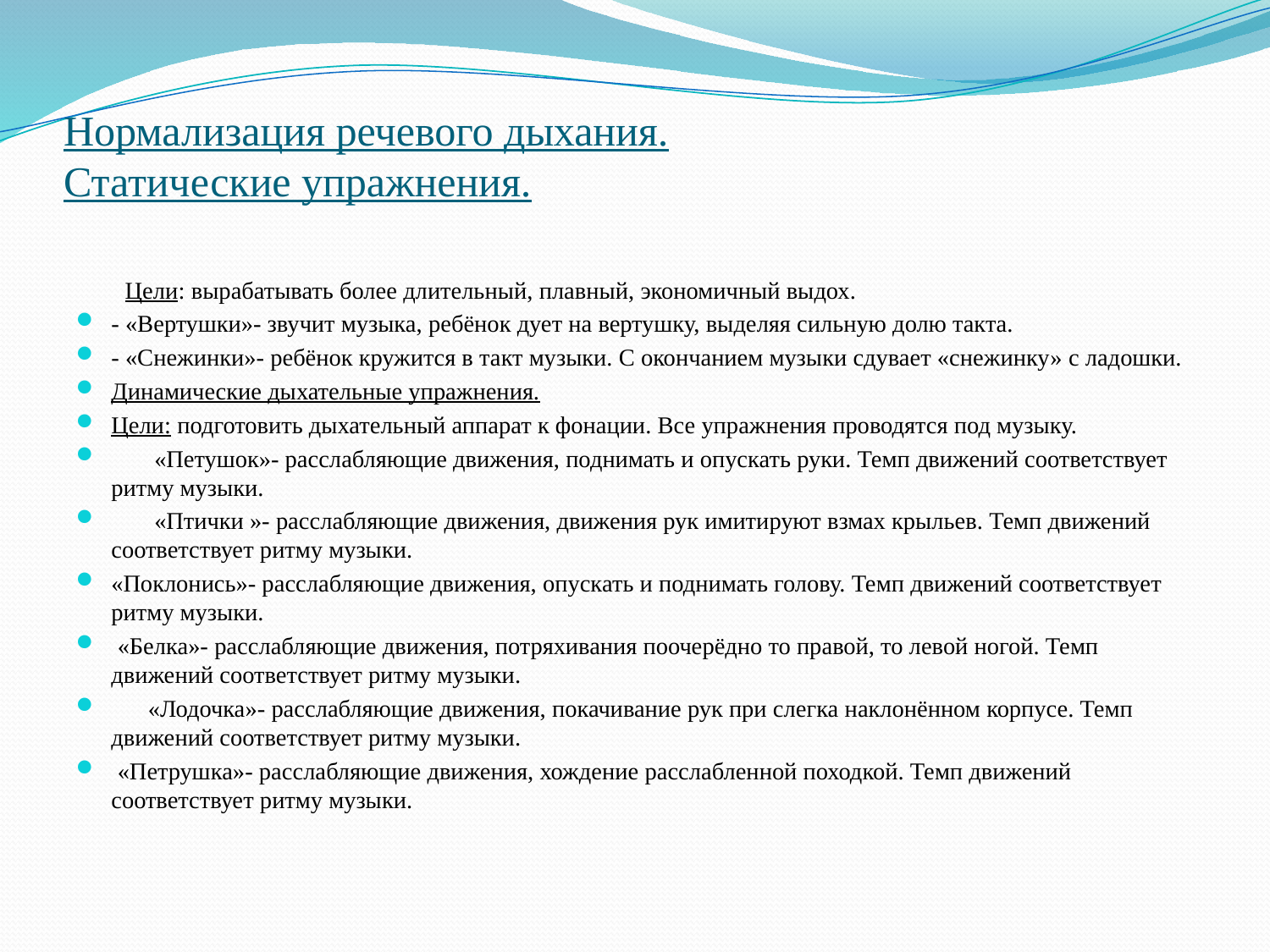

# Нормализация речевого дыхания. Статические упражнения.
        Цели: вырабатывать более длительный, плавный, экономичный выдох.
- «Вертушки»- звучит музыка, ребёнок дует на вертушку, выделяя сильную долю такта.
- «Снежинки»- ребёнок кружится в такт музыки. С окончанием музыки сдувает «снежинку» с ладошки.
Динамические дыхательные упражнения.
Цели: подготовить дыхательный аппарат к фонации. Все упражнения проводятся под музыку.
       «Петушок»- расслабляющие движения, поднимать и опускать руки. Темп движений соответствует ритму музыки.
       «Птички »- расслабляющие движения, движения рук имитируют взмах крыльев. Темп движений соответствует ритму музыки.
«Поклонись»- расслабляющие движения, опускать и поднимать голову. Темп движений соответствует ритму музыки.
 «Белка»- расслабляющие движения, потряхивания поочерёдно то правой, то левой ногой. Темп движений соответствует ритму музыки.
      «Лодочка»- расслабляющие движения, покачивание рук при слегка наклонённом корпусе. Темп движений соответствует ритму музыки.
 «Петрушка»- расслабляющие движения, хождение расслабленной походкой. Темп движений соответствует ритму музыки.